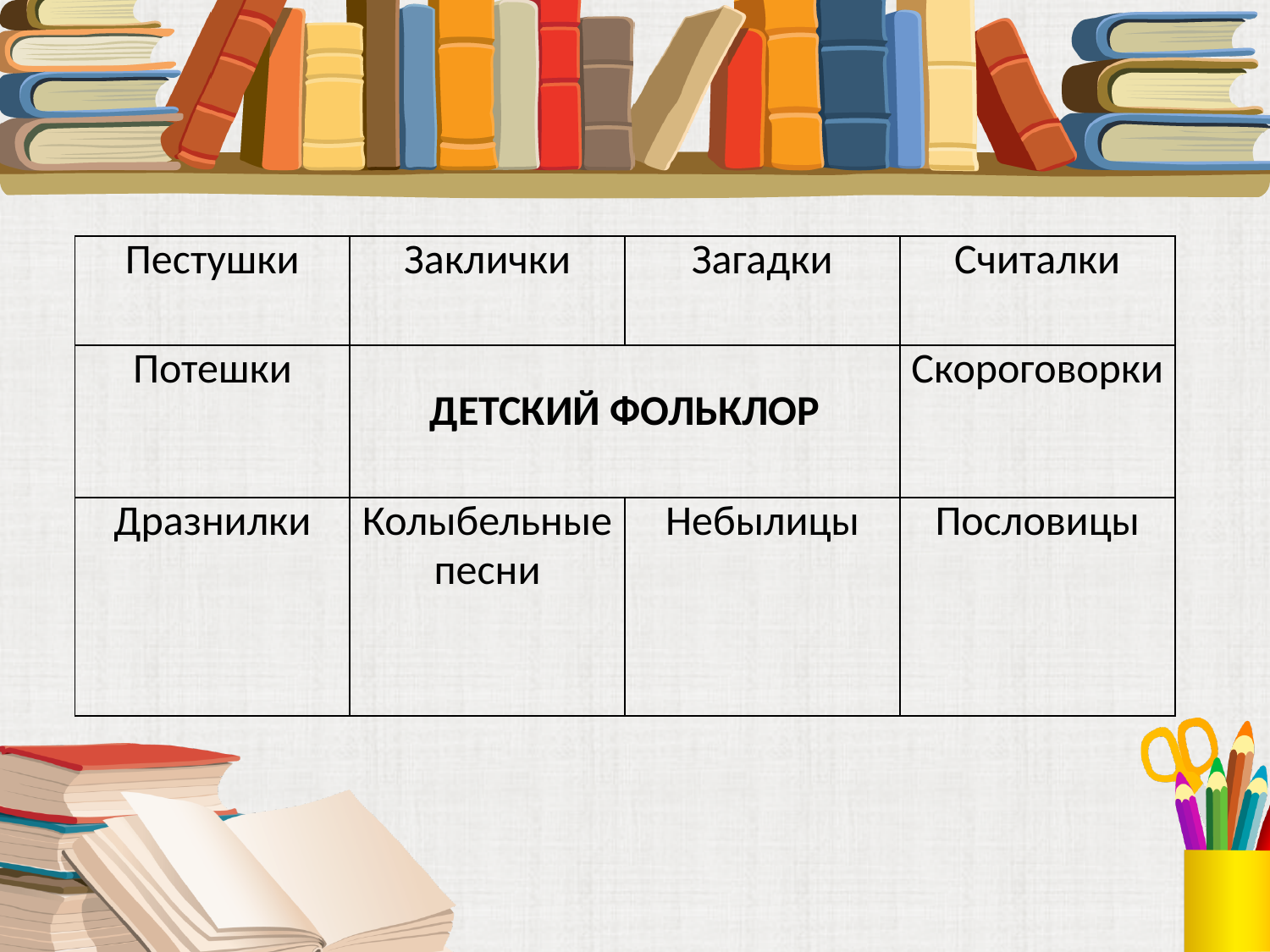

| Пестушки | Заклички | Загадки | Считалки |
| --- | --- | --- | --- |
| Потешки | ДЕТСКИЙ ФОЛЬКЛОР |  | Скороговорки |
| Дразнилки | Колыбельные песни | Небылицы | Пословицы |